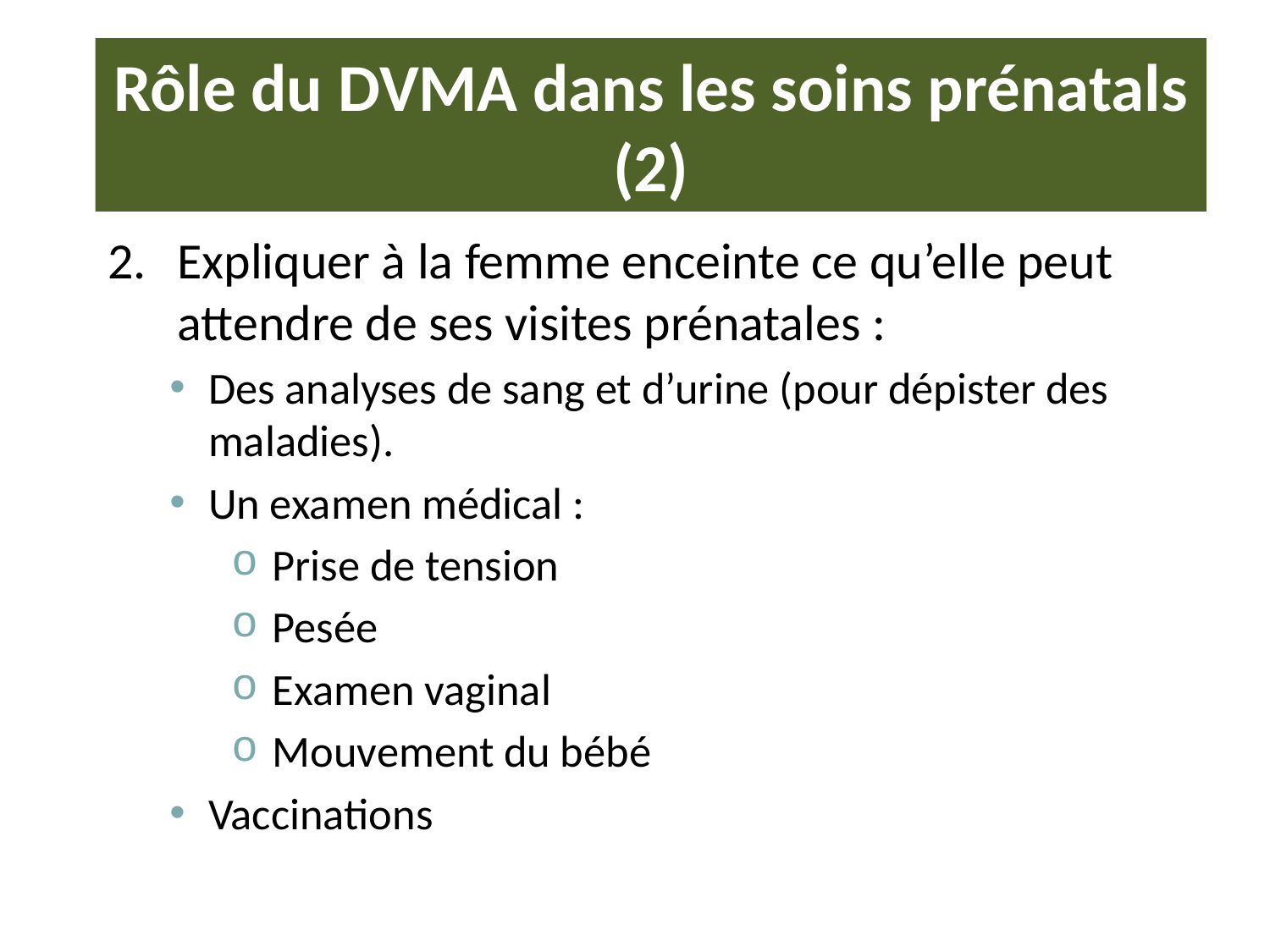

# Rôle du DVMA dans les soins prénatals (2)
Expliquer à la femme enceinte ce qu’elle peut attendre de ses visites prénatales :
Des analyses de sang et d’urine (pour dépister des maladies).
Un examen médical :
 Prise de tension
 Pesée
 Examen vaginal
 Mouvement du bébé
Vaccinations